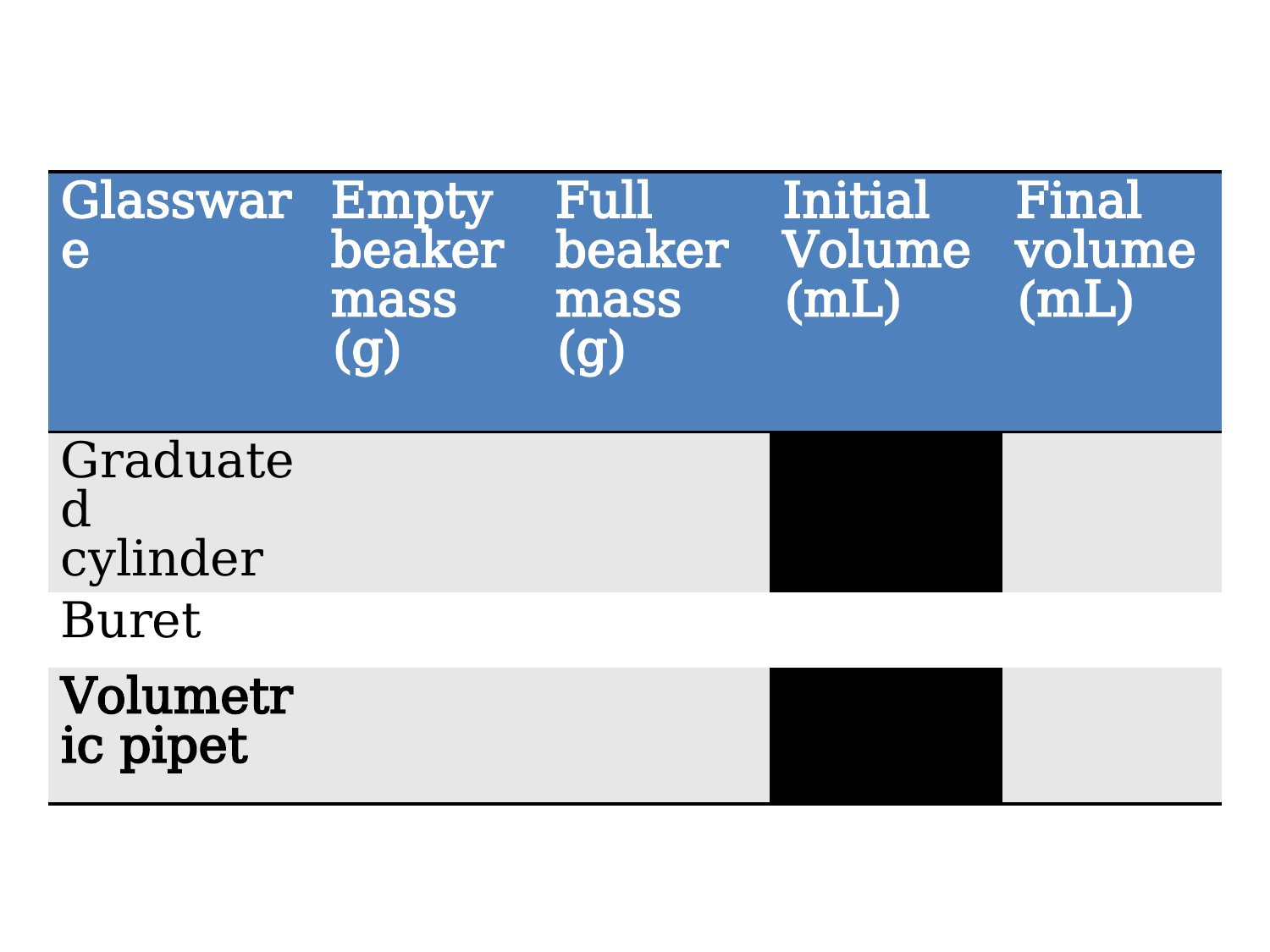

| Glassware | Empty beaker mass (g) | Full beaker mass (g) | Initial Volume (mL) | Final volume (mL) |
| --- | --- | --- | --- | --- |
| Graduated cylinder |  |  |  |  |
| Buret |  |  |  |  |
| Volumetric pipet |  |  |  |  |